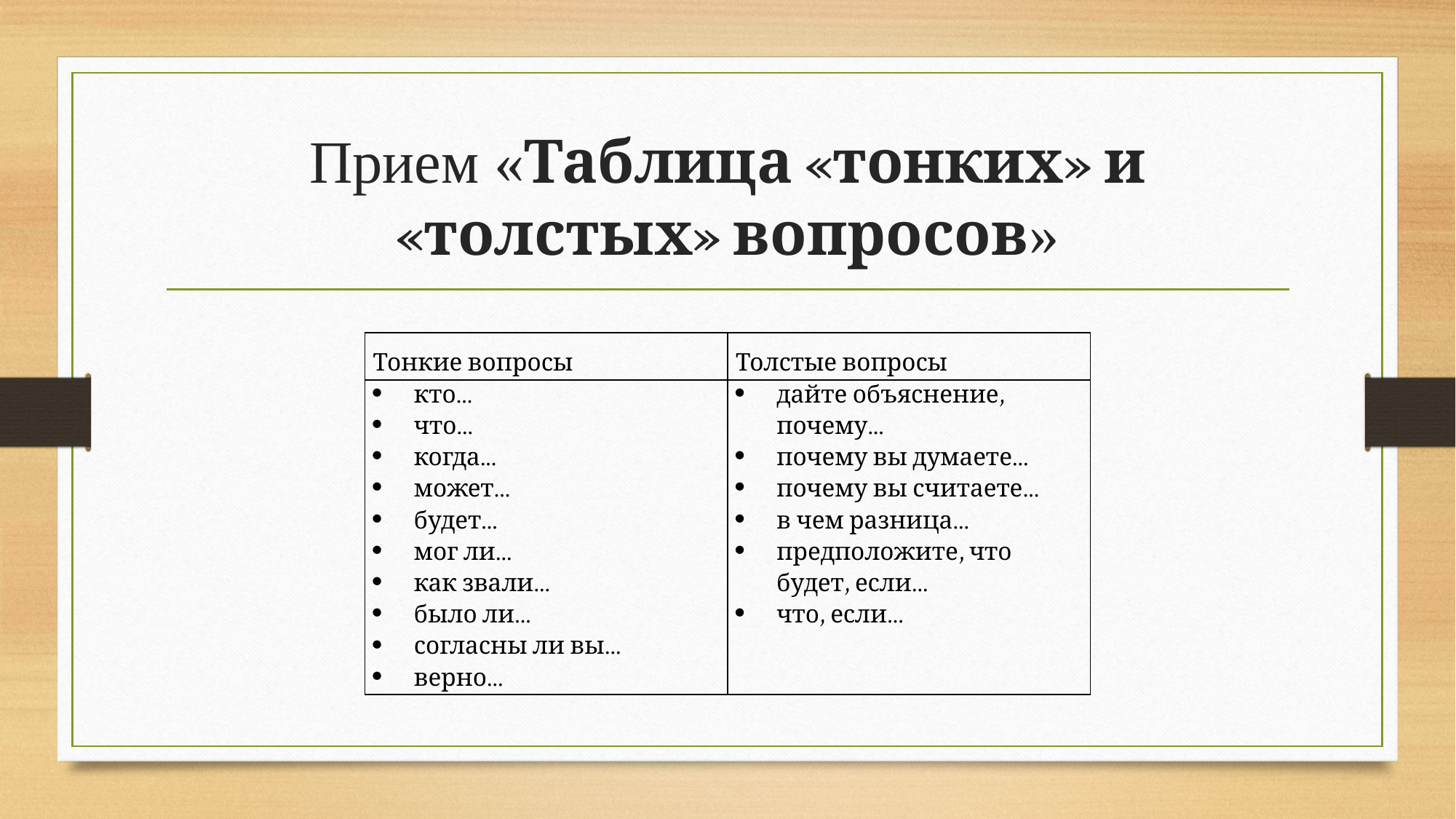

# Прием «Таблица «тонких» и «толстых» вопросов»
| Тонкие вопросы | Толстые вопросы |
| --- | --- |
| кто... что... когда... может... будет... мог ли... как звали... было ли... согласны ли вы... верно... | дайте объяснение, почему... почему вы думаете... почему вы считаете... в чем разница... предположите, что будет, если... что, если... |